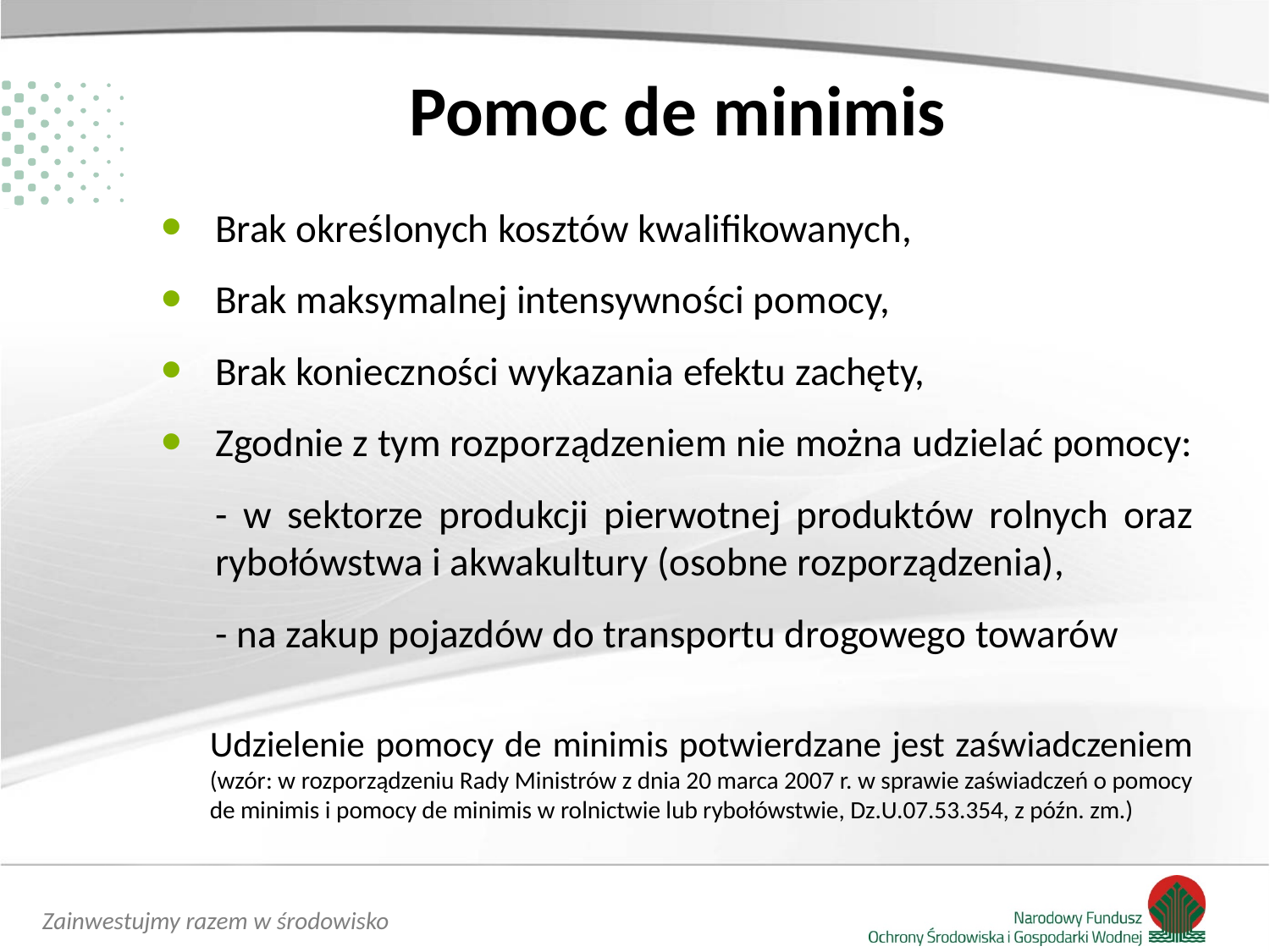

# Pomoc de minimis
Brak określonych kosztów kwalifikowanych,
Brak maksymalnej intensywności pomocy,
Brak konieczności wykazania efektu zachęty,
Zgodnie z tym rozporządzeniem nie można udzielać pomocy:
	- w sektorze produkcji pierwotnej produktów rolnych oraz rybołówstwa i akwakultury (osobne rozporządzenia),
	- na zakup pojazdów do transportu drogowego towarów

	Udzielenie pomocy de minimis potwierdzane jest zaświadczeniem (wzór: w rozporządzeniu Rady Ministrów z dnia 20 marca 2007 r. w sprawie zaświadczeń o pomocy de minimis i pomocy de minimis w rolnictwie lub rybołówstwie, Dz.U.07.53.354, z późn. zm.)